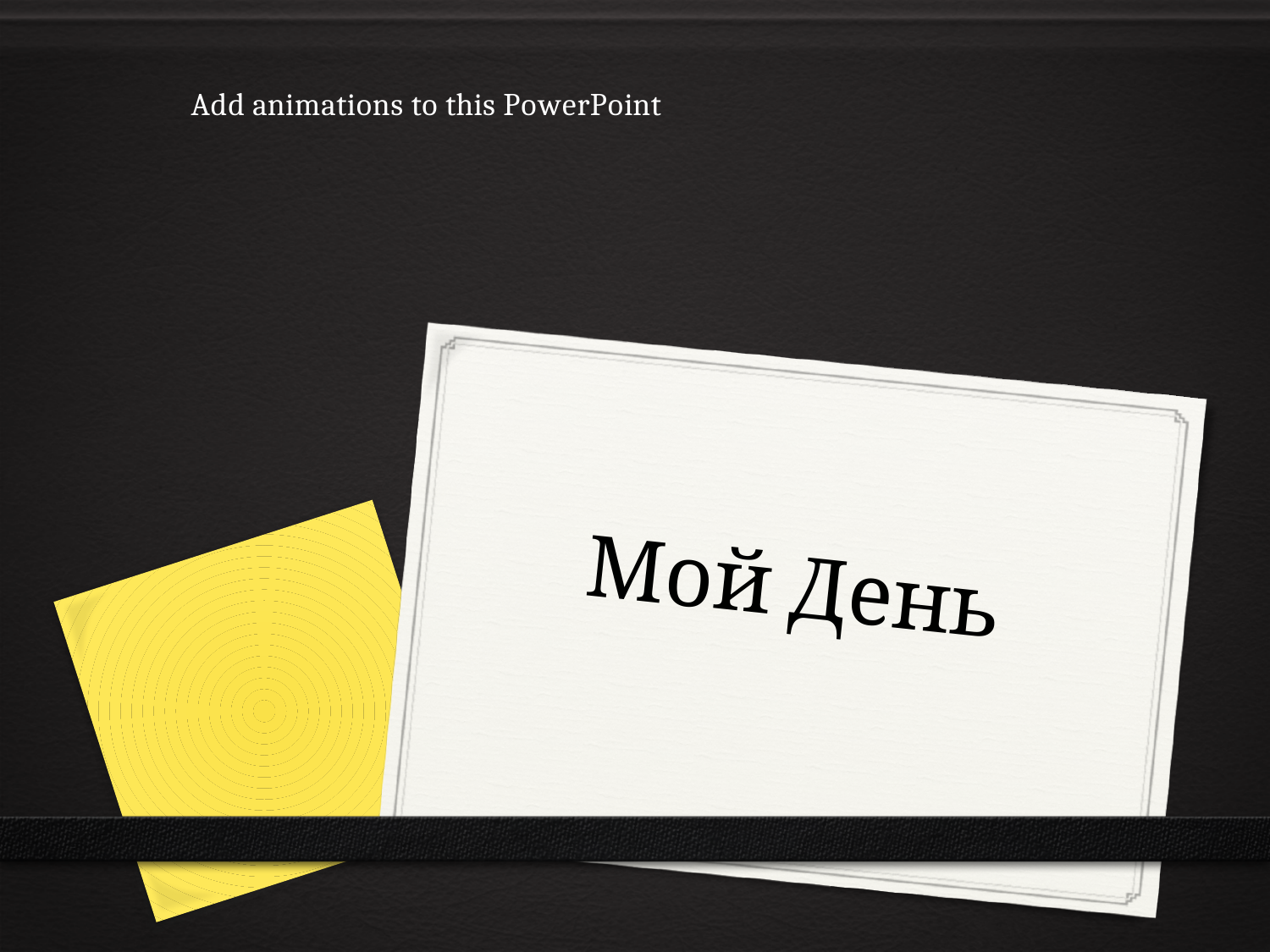

Add animations to this PowerPoint
# Мой День